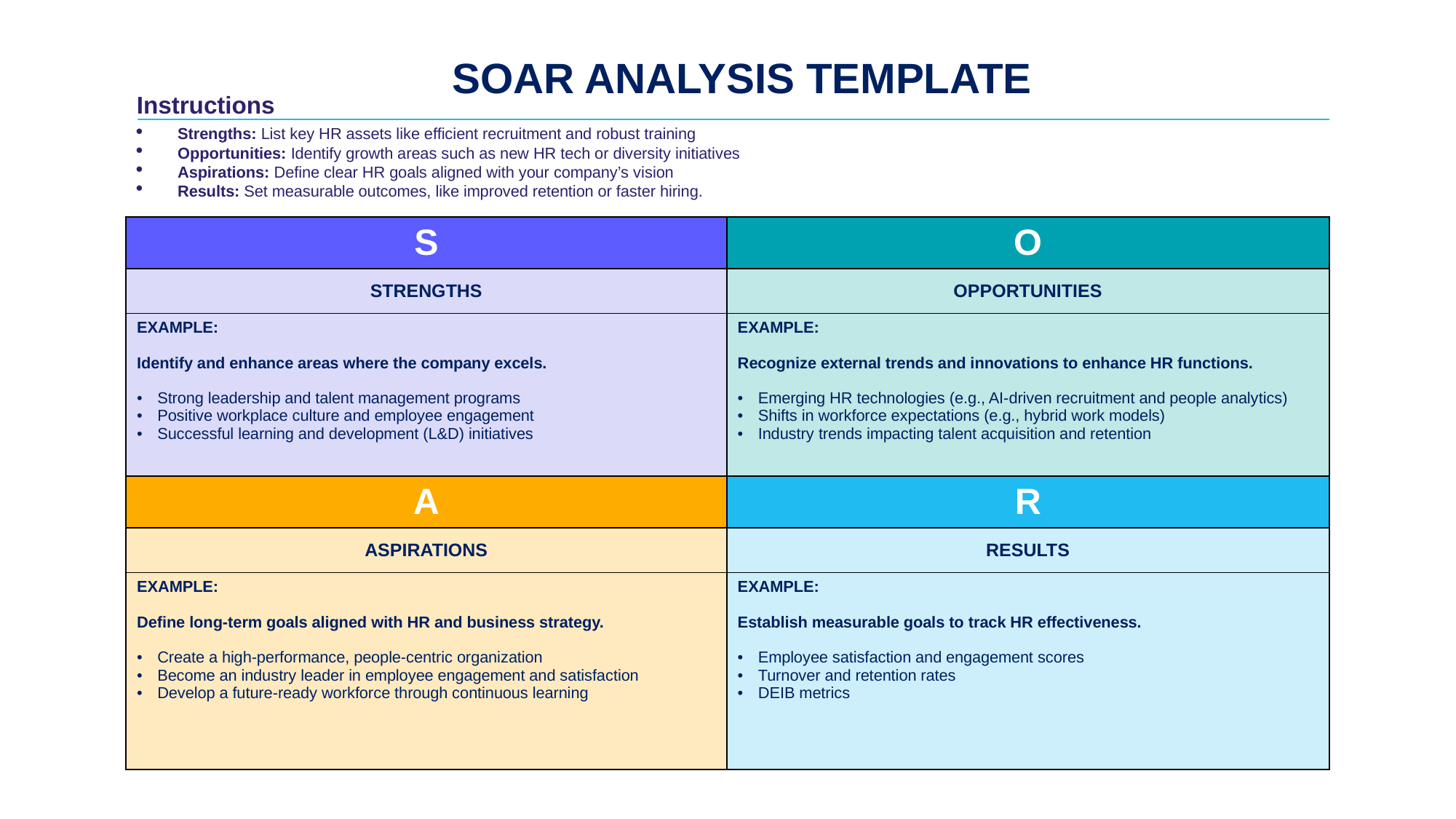

SOAR ANALYSIS TEMPLATE
Instructions
Strengths: List key HR assets like efficient recruitment and robust training
Opportunities: Identify growth areas such as new HR tech or diversity initiatives
Aspirations: Define clear HR goals aligned with your company’s vision
Results: Set measurable outcomes, like improved retention or faster hiring.
| S | O |
| --- | --- |
| STRENGTHS | OPPORTUNITIES |
| EXAMPLE: Identify and enhance areas where the company excels. Strong leadership and talent management programs Positive workplace culture and employee engagement Successful learning and development (L&D) initiatives | EXAMPLE: Recognize external trends and innovations to enhance HR functions. Emerging HR technologies (e.g., AI-driven recruitment and people analytics) Shifts in workforce expectations (e.g., hybrid work models) Industry trends impacting talent acquisition and retention |
| A | R |
| ASPIRATIONS | RESULTS |
| EXAMPLE: Define long-term goals aligned with HR and business strategy. Create a high-performance, people-centric organization Become an industry leader in employee engagement and satisfaction Develop a future-ready workforce through continuous learning | EXAMPLE: Establish measurable goals to track HR effectiveness. Employee satisfaction and engagement scores Turnover and retention rates DEIB metrics |